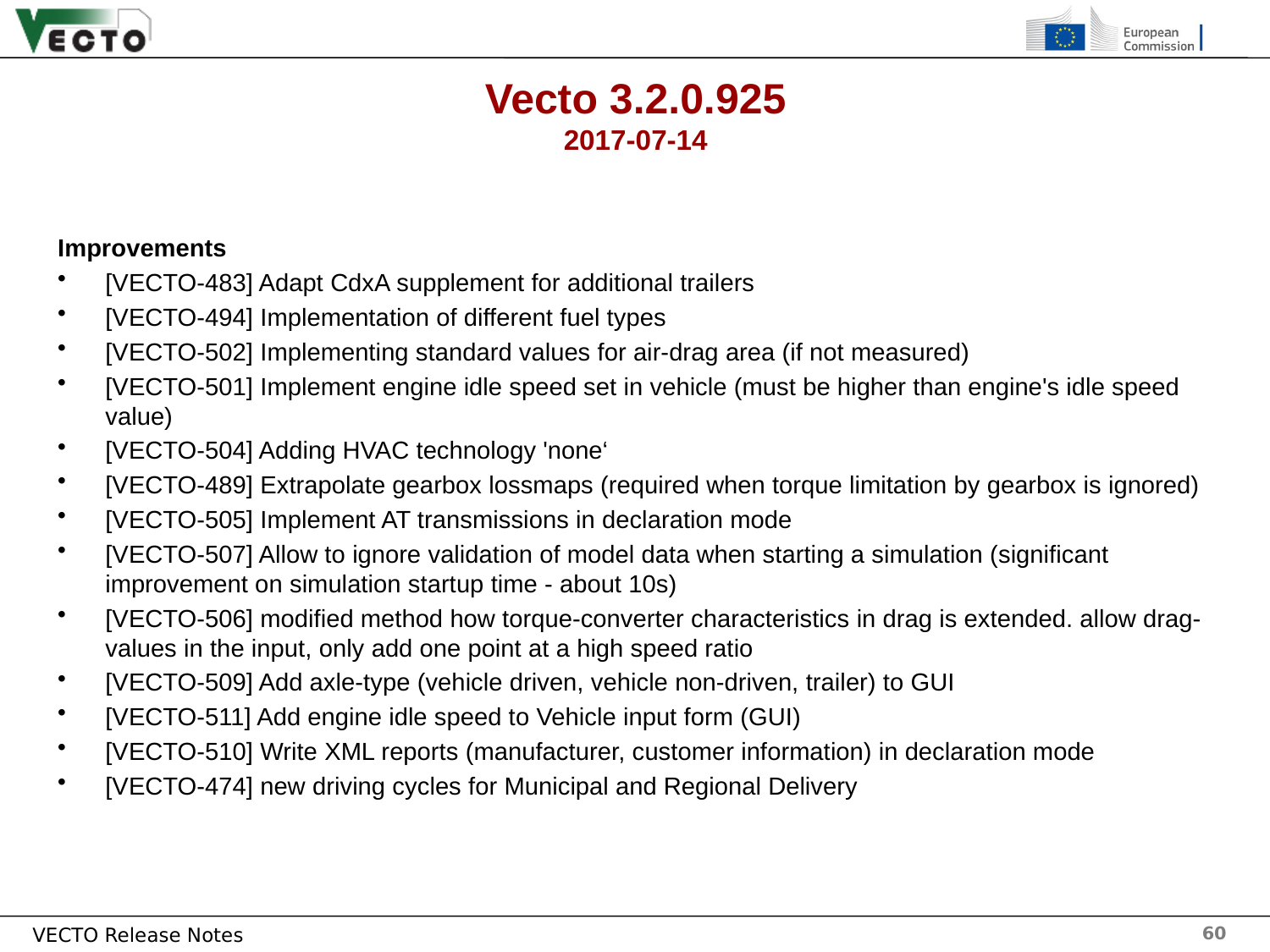

# Vecto 3.2.0.925 2017-07-14
Improvements
[VECTO-483] Adapt CdxA supplement for additional trailers
[VECTO-494] Implementation of different fuel types
[VECTO-502] Implementing standard values for air-drag area (if not measured)
[VECTO-501] Implement engine idle speed set in vehicle (must be higher than engine's idle speed value)
[VECTO-504] Adding HVAC technology 'none‘
[VECTO-489] Extrapolate gearbox lossmaps (required when torque limitation by gearbox is ignored)
[VECTO-505] Implement AT transmissions in declaration mode
[VECTO-507] Allow to ignore validation of model data when starting a simulation (significant improvement on simulation startup time - about 10s)
[VECTO-506] modified method how torque-converter characteristics in drag is extended. allow drag-values in the input, only add one point at a high speed ratio
[VECTO-509] Add axle-type (vehicle driven, vehicle non-driven, trailer) to GUI
[VECTO-511] Add engine idle speed to Vehicle input form (GUI)
[VECTO-510] Write XML reports (manufacturer, customer information) in declaration mode
[VECTO-474] new driving cycles for Municipal and Regional Delivery